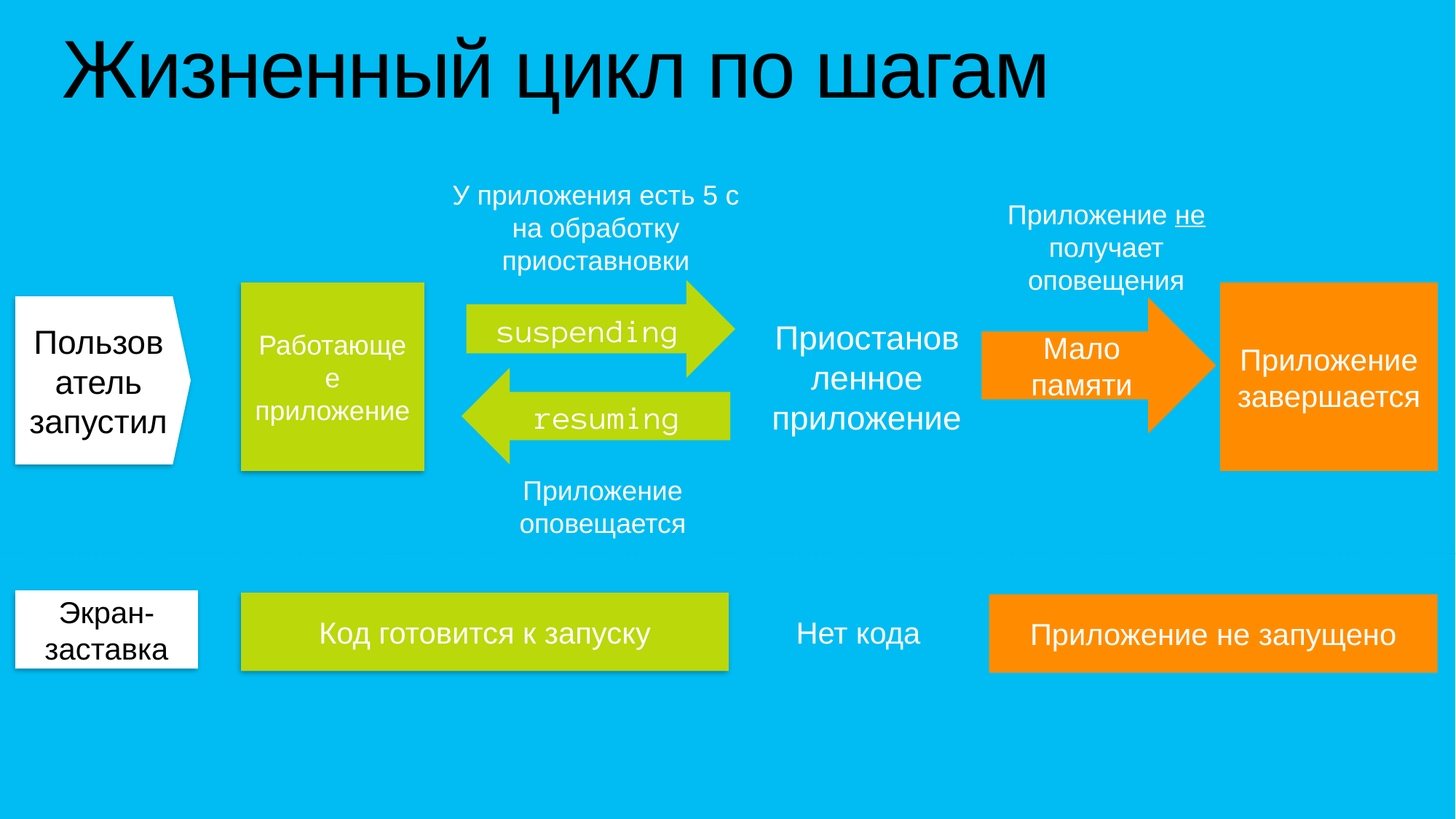

# Жизненный цикл по шагам
У приложения есть 5 с на обработку приоставновки
Приложение не получает оповещения
suspending
Работающее приложение
Приостановленное приложение
Приложение завершается
Пользователь запустил
Мало памяти
resuming
Приложение оповещается
Экран-заставка
Код готовится к запуску
Нет кода
Приложение не запущено